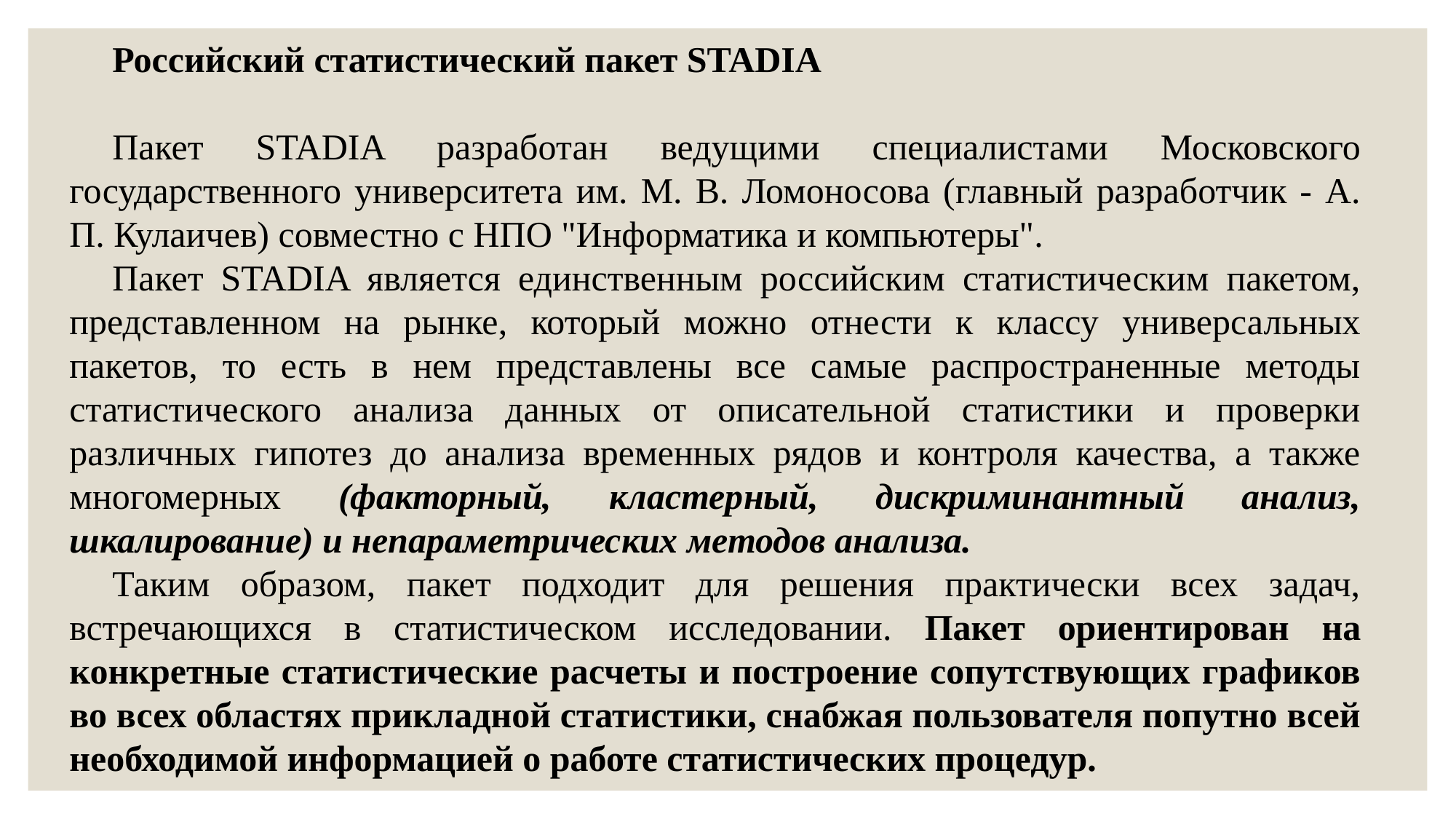

Российский статистический пакет STADIA

Пакет STADIA разработан ведущими специалистами Московского государственного университета им. М. В. Ломоносова (главный разработчик - А. П. Кулаичев) совместно с НПО "Информатика и компьютеры".
Пакет STADIA является единственным российским статистическим пакетом, представленном на рынке, который можно отнести к классу универсальных пакетов, то есть в нем представлены все самые распространенные методы статистического анализа данных от описательной статистики и проверки различных гипотез до анализа временных рядов и контроля качества, а также многомерных (факторный, кластерный, дискриминантный анализ, шкалирование) и непараметрических методов анализа.
Таким образом, пакет подходит для решения практически всех задач, встречающихся в статистическом исследовании. Пакет ориентирован на конкретные статистические расчеты и построение сопутствующих графиков во всех областях прикладной статистики, снабжая пользователя попутно всей необходимой информацией о работе статистических процедур.